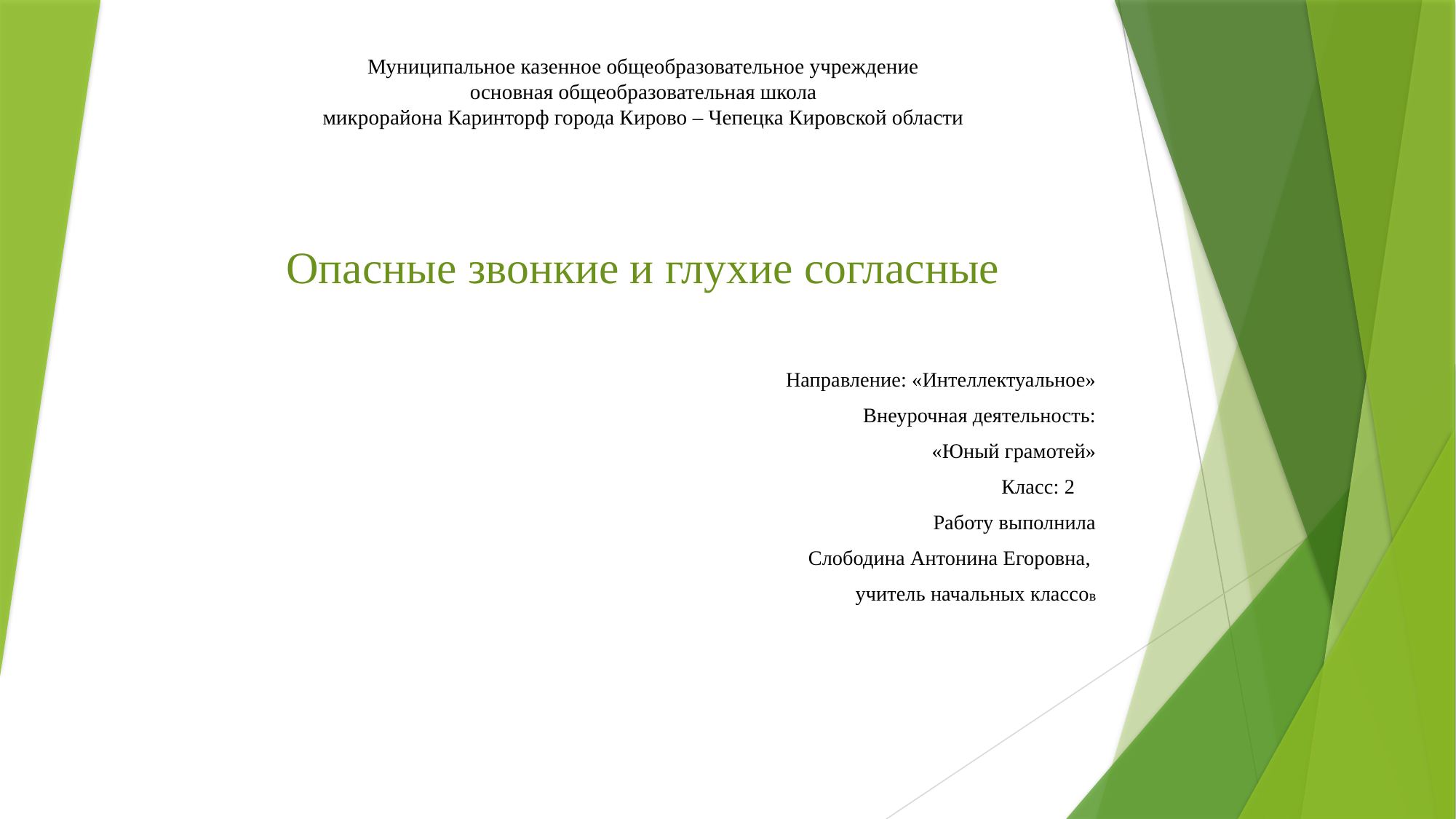

# Муниципальное казенное общеобразовательное учреждение основная общеобразовательная школа микрорайона Каринторф города Кирово – Чепецка Кировской области
Опасные звонкие и глухие согласные

Направление: «Интеллектуальное»
Внеурочная деятельность:
 «Юный грамотей»
Класс: 2
                                Работу выполнила
 Слободина Антонина Егоровна,
учитель начальных классов